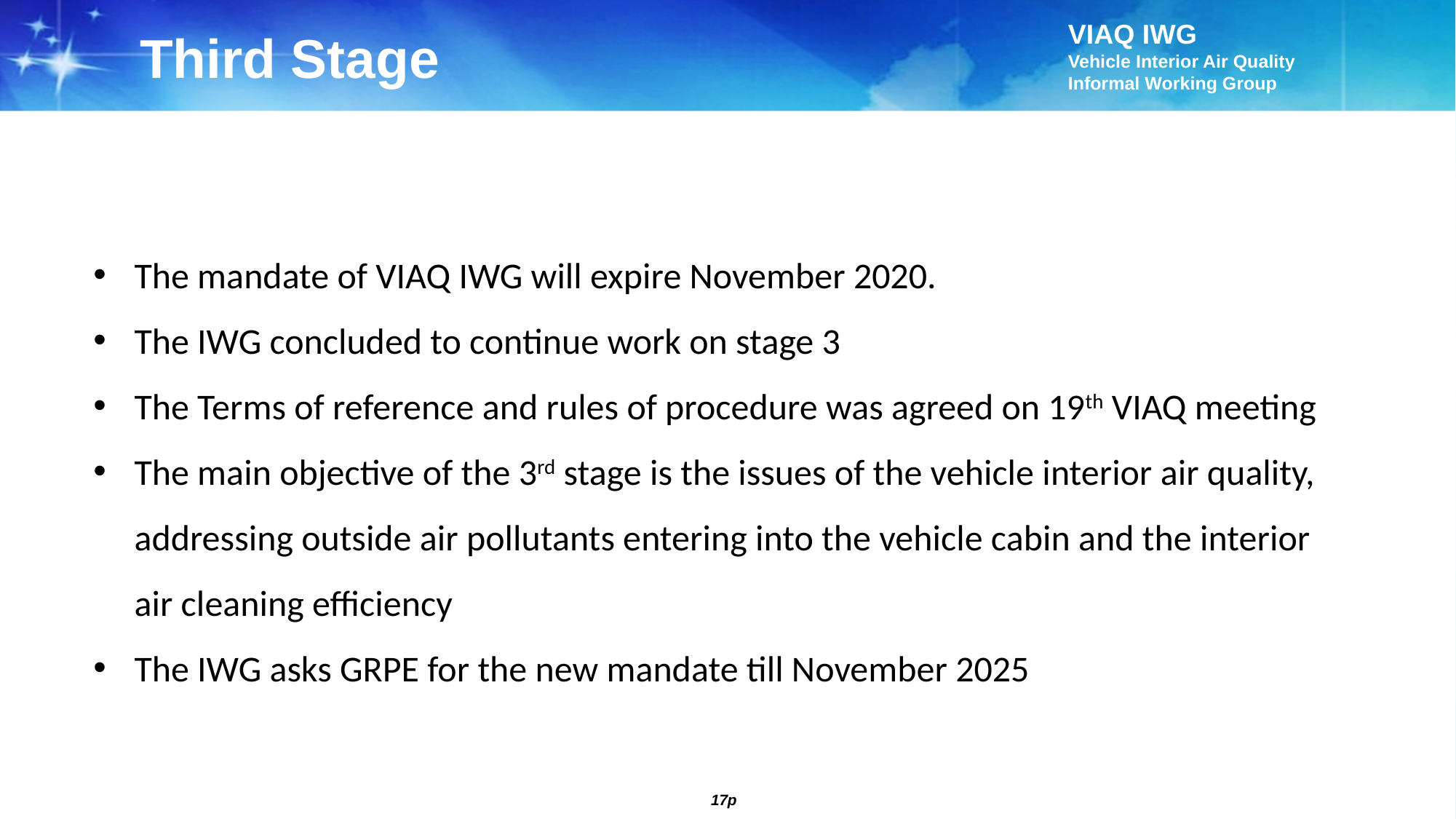

Third Stage
The mandate of VIAQ IWG will expire November 2020.
The IWG concluded to continue work on stage 3
The Terms of reference and rules of procedure was agreed on 19th VIAQ meeting
The main objective of the 3rd stage is the issues of the vehicle interior air quality, addressing outside air pollutants entering into the vehicle cabin and the interior air cleaning efficiency
The IWG asks GRPE for the new mandate till November 2025